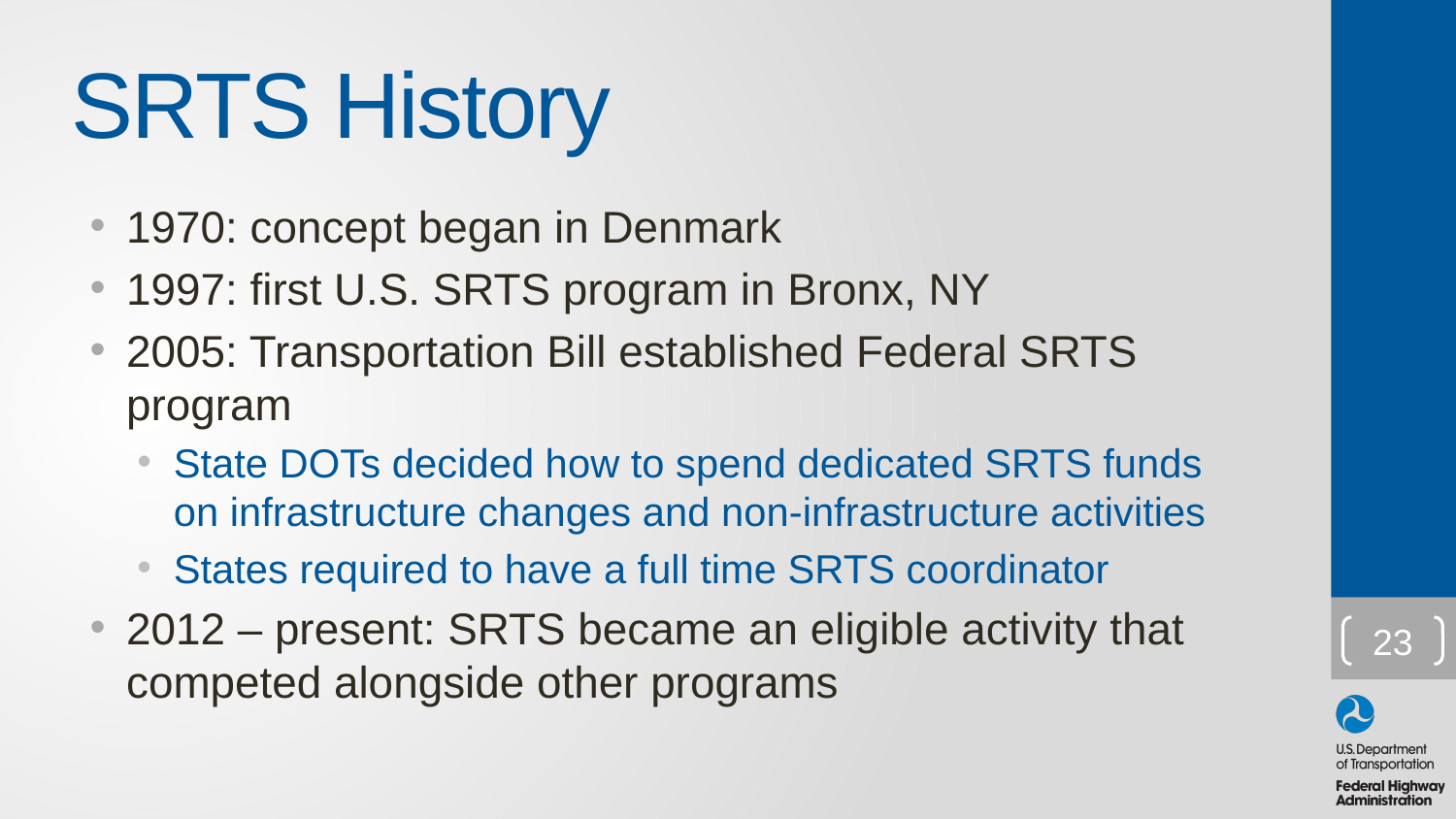

# SRTS History
1970: concept began in Denmark
1997: first U.S. SRTS program in Bronx, NY
2005: Transportation Bill established Federal SRTS program
State DOTs decided how to spend dedicated SRTS funds on infrastructure changes and non-infrastructure activities
States required to have a full time SRTS coordinator
2012 – present: SRTS became an eligible activity that competed alongside other programs
23